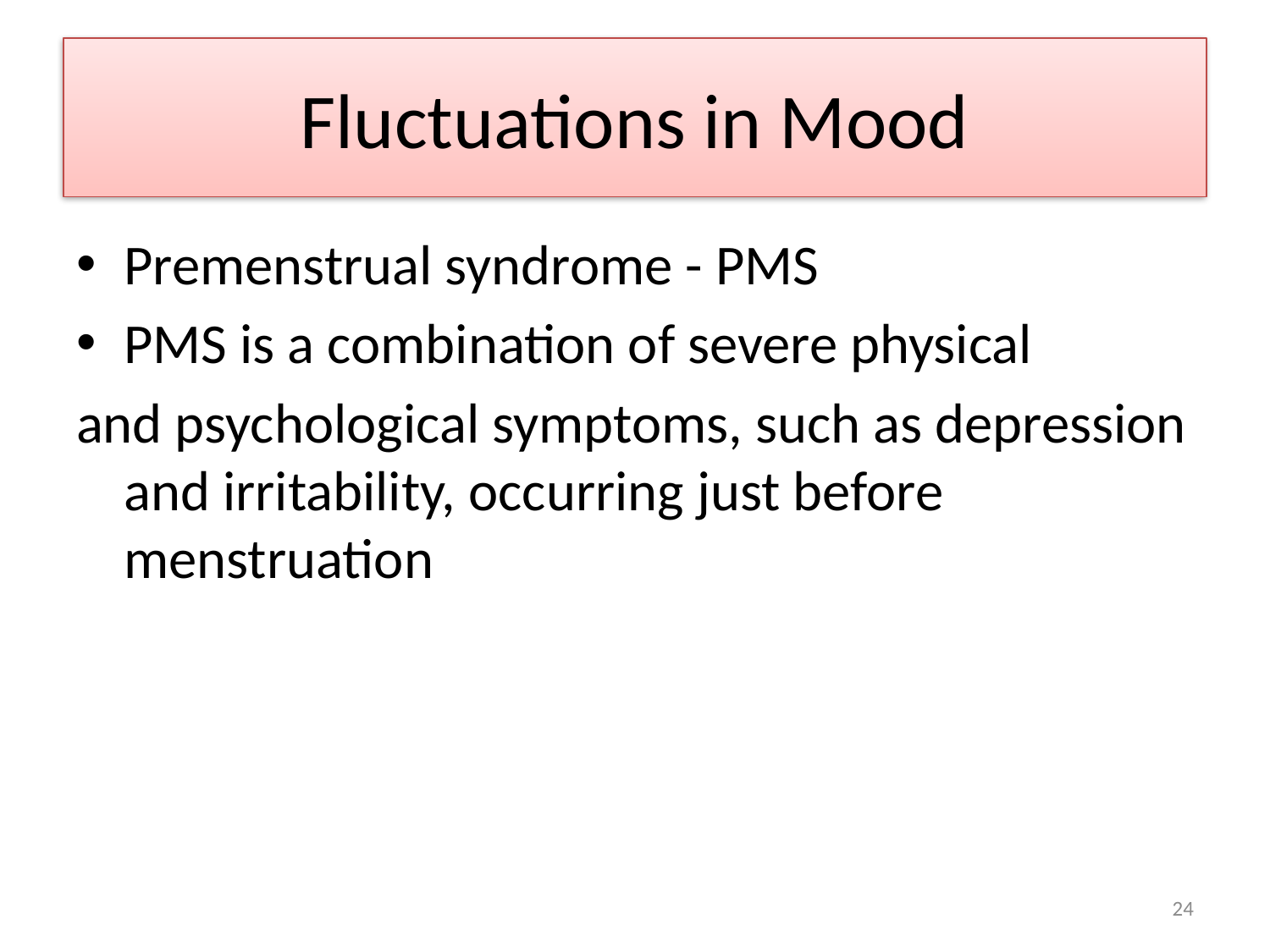

# Fluctuations in Mood
Premenstrual syndrome - PMS
PMS is a combination of severe physical
and psychological symptoms, such as depression and irritability, occurring just before menstruation
24